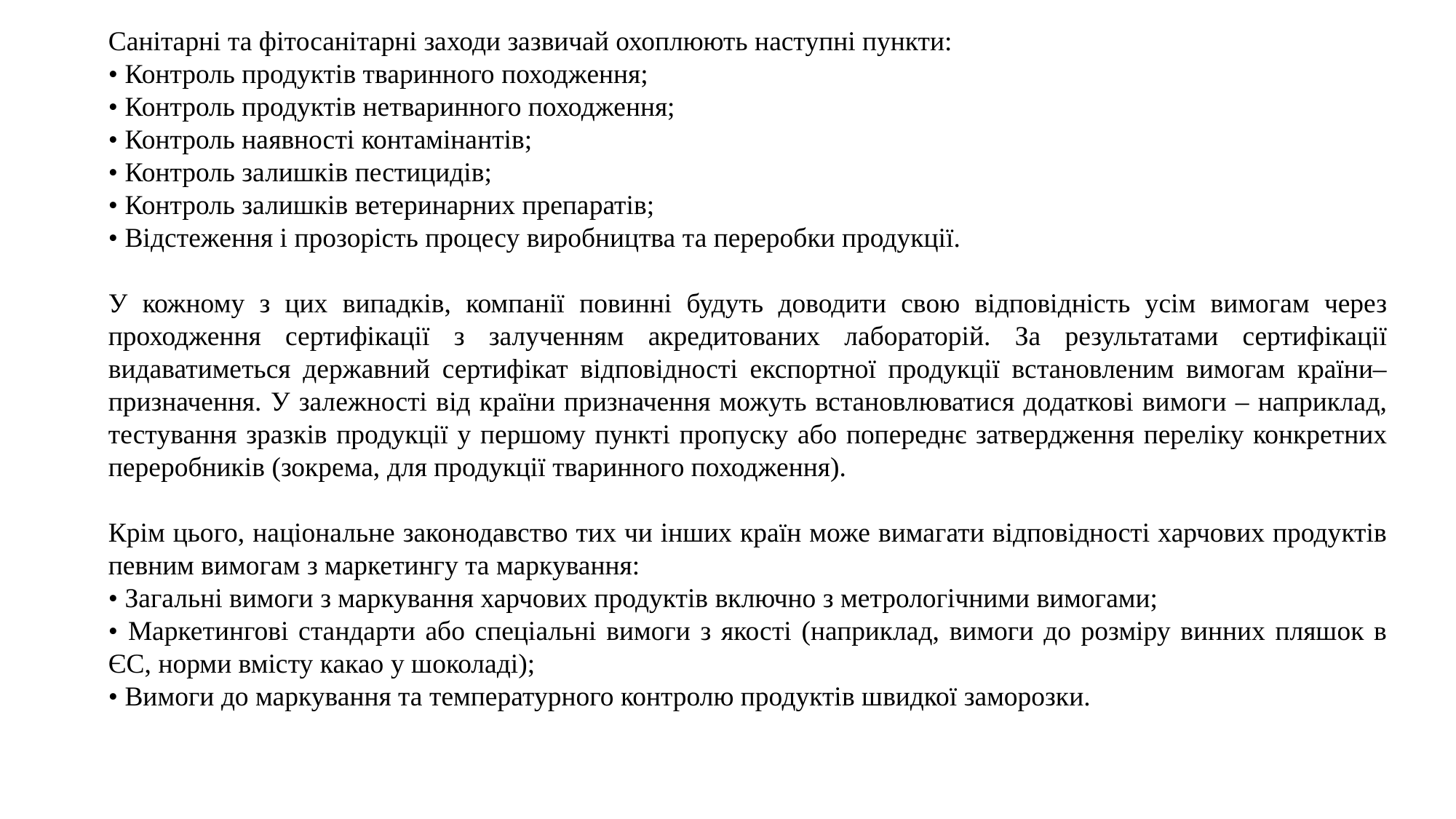

Санітарні та фітосанітарні заходи зазвичай охоплюють наступні пункти:
• Контроль продуктів тваринного походження;
• Контроль продуктів нетваринного походження;
• Контроль наявності контамінантів;
• Контроль залишків пестицидів;
• Контроль залишків ветеринарних препаратів;
• Відстеження і прозорість процесу виробництва та переробки продукції.

У кожному з цих випадків, компанії повинні будуть доводити свою відповідність усім вимогам через проходження сертифікації з залученням акредитованих лабораторій. За результатами сертифікації видаватиметься державний сертифікат відповідності експортної продукції встановленим вимогам країни–призначення. У залежності від країни призначення можуть встановлюватися додаткові вимоги – наприклад, тестування зразків продукції у першому пункті пропуску або попереднє затвердження переліку конкретних переробників (зокрема, для продукції тваринного походження).

Крім цього, національне законодавство тих чи інших країн може вимагати відповідності харчових продуктів певним вимогам з маркетингу та маркування:
• Загальні вимоги з маркування харчових продуктів включно з метрологічними вимогами;
• Маркетингові стандарти або спеціальні вимоги з якості (наприклад, вимоги до розміру винних пляшок в ЄС, норми вмісту какао у шоколаді);
• Вимоги до маркування та температурного контролю продуктів швидкої заморозки.